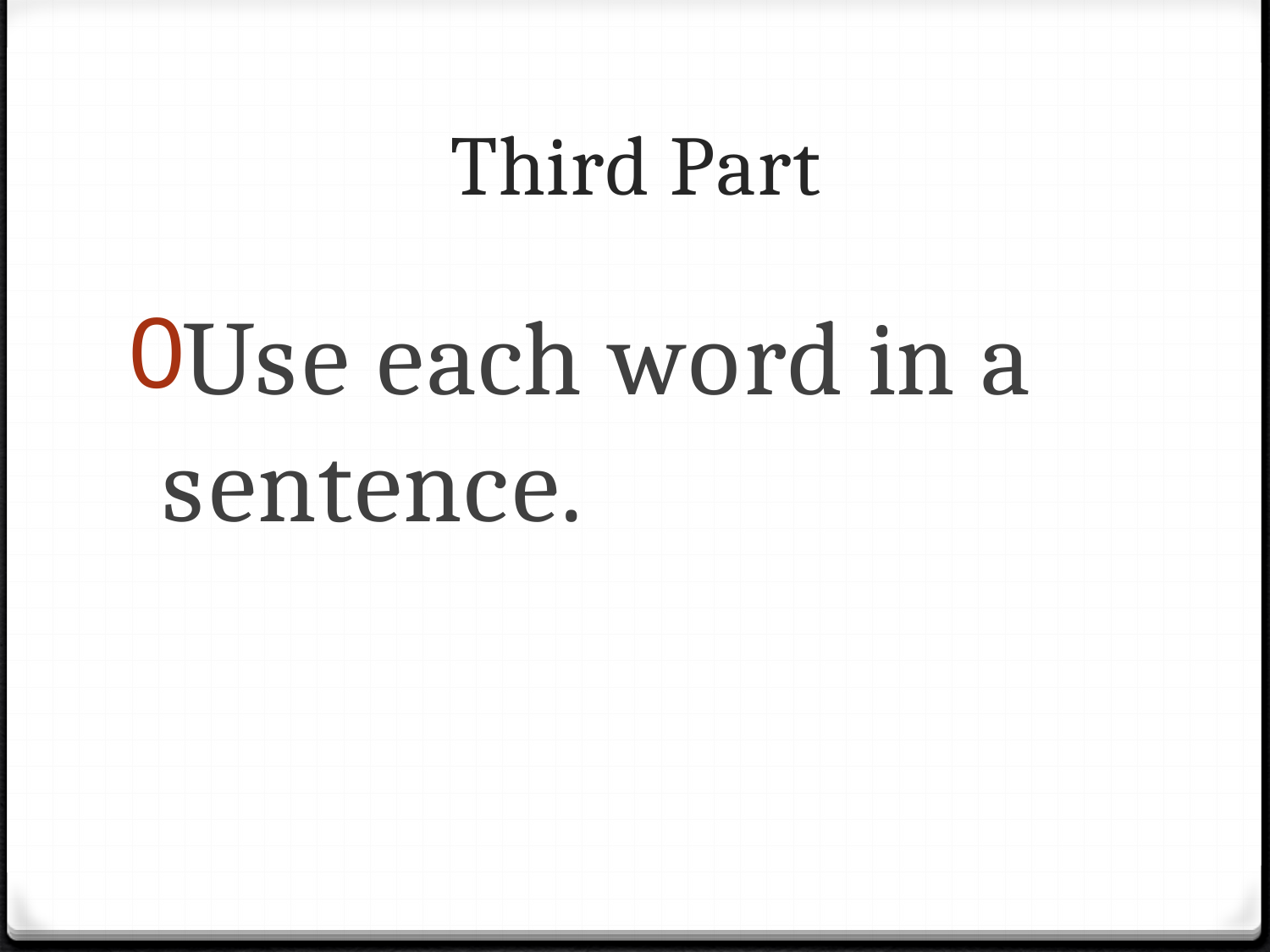

# Third Part
Use each word in a sentence.